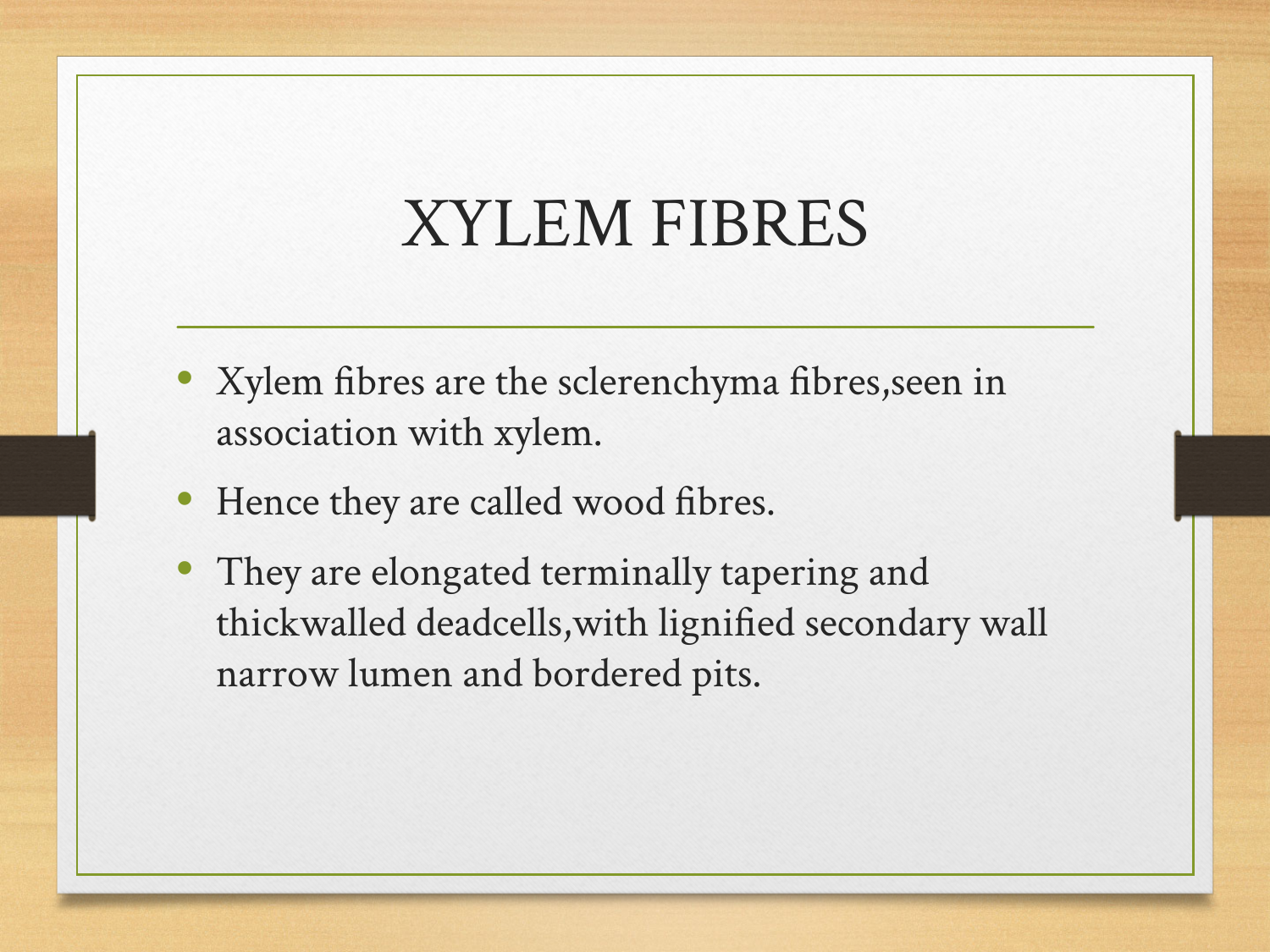

# XYLEM FIBRES
Xylem fibres are the sclerenchyma fibres,seen in association with xylem.
Hence they are called wood fibres.
They are elongated terminally tapering and thickwalled deadcells,with lignified secondary wall narrow lumen and bordered pits.